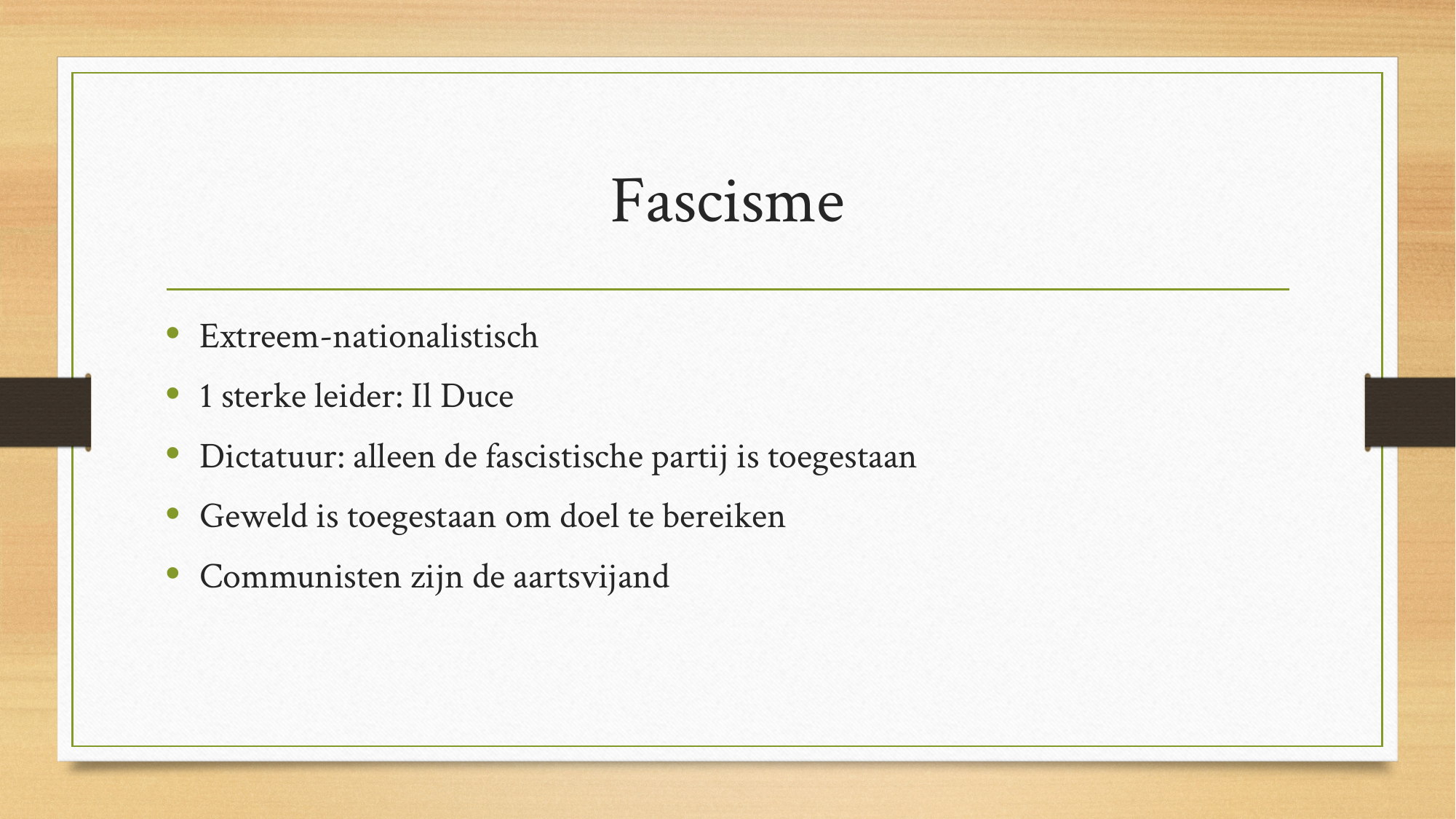

# Fascisme
Extreem-nationalistisch
1 sterke leider: Il Duce
Dictatuur: alleen de fascistische partij is toegestaan
Geweld is toegestaan om doel te bereiken
Communisten zijn de aartsvijand